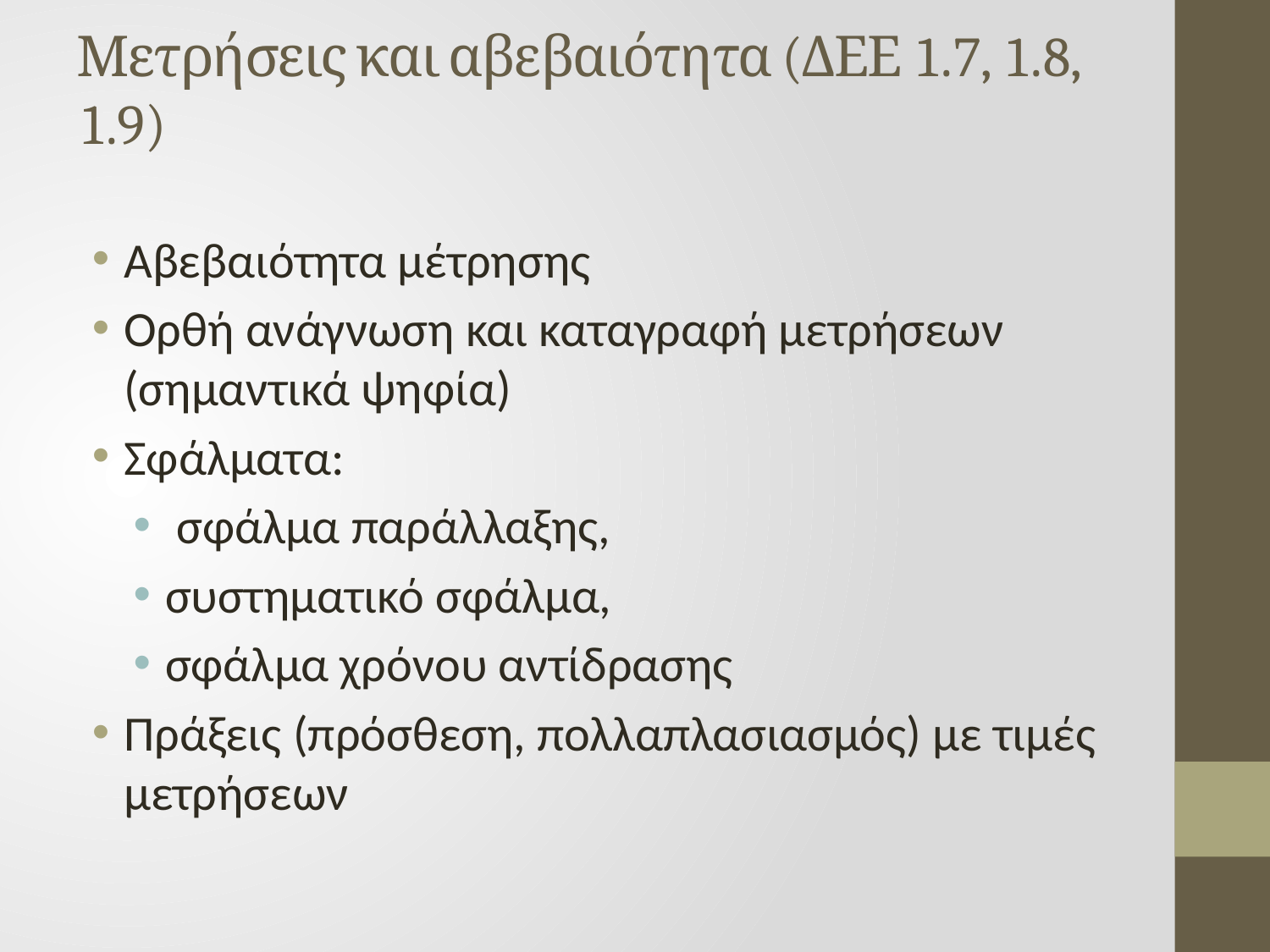

# Μετρήσεις και αβεβαιότητα (ΔΕΕ 1.7, 1.8, 1.9)
Αβεβαιότητα μέτρησης
Ορθή ανάγνωση και καταγραφή μετρήσεων (σημαντικά ψηφία)
Σφάλματα:
 σφάλμα παράλλαξης,
συστηματικό σφάλμα,
σφάλμα χρόνου αντίδρασης
Πράξεις (πρόσθεση, πολλαπλασιασμός) με τιμές μετρήσεων